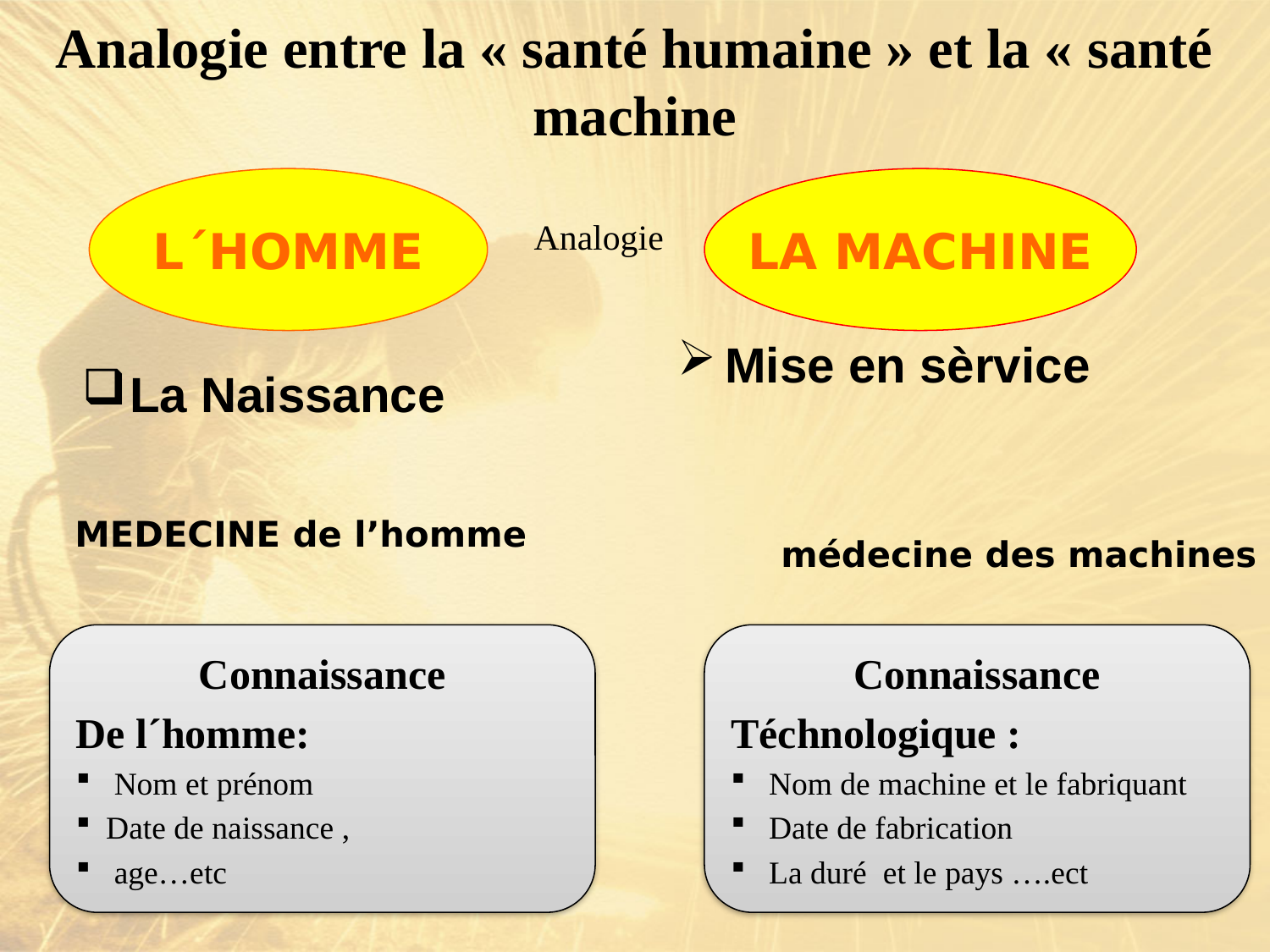

Analogie entre la « santé humaine » et la « santé machine
L´HOMME
LA MACHINE
Analogie
Mise en sèrvice
La Naissance
MEDECINE de l’homme
médecine des machines
Connaissance
De l´homme:
 Nom et prénom
Date de naissance ,
 age…etc
Connaissance
Téchnologique :
 Nom de machine et le fabriquant
 Date de fabrication
 La duré  et le pays ….ect